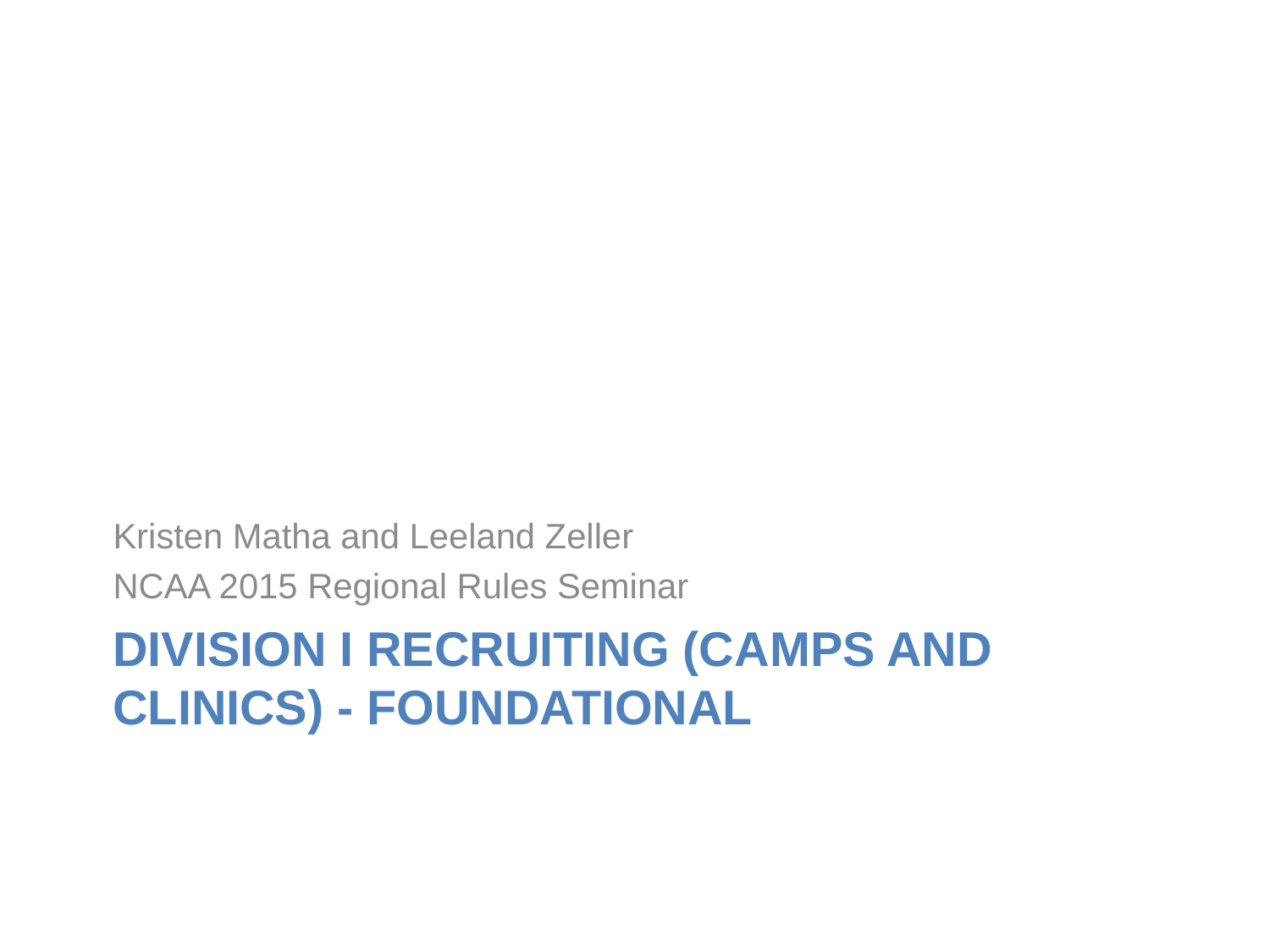

Kristen Matha and Leeland Zeller
NCAA 2015 Regional Rules Seminar
# Division I Recruiting (Camps and Clinics) - Foundational